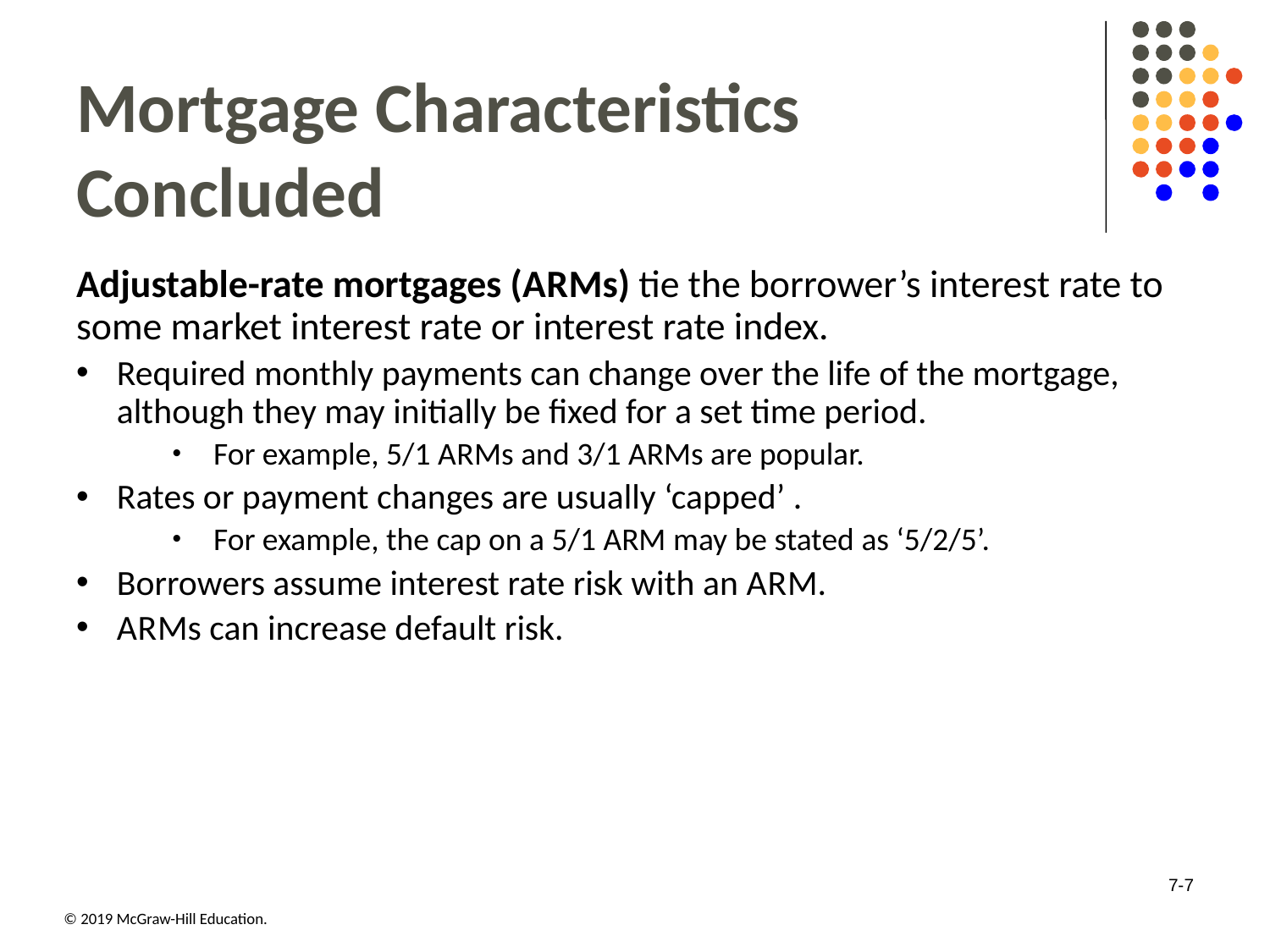

# Mortgage Characteristics Concluded
Adjustable-rate mortgages (A R Ms) tie the borrower’s interest rate to some market interest rate or interest rate index.
Required monthly payments can change over the life of the mortgage, although they may initially be fixed for a set time period.
For example, 5/1 A R Ms and 3/1 ARMs are popular.
Rates or payment changes are usually ‘capped’ .
For example, the cap on a 5/1 ARM may be stated as ‘5/2/5’.
Borrowers assume interest rate risk with an A R M.
A R Ms can increase default risk.
7-7